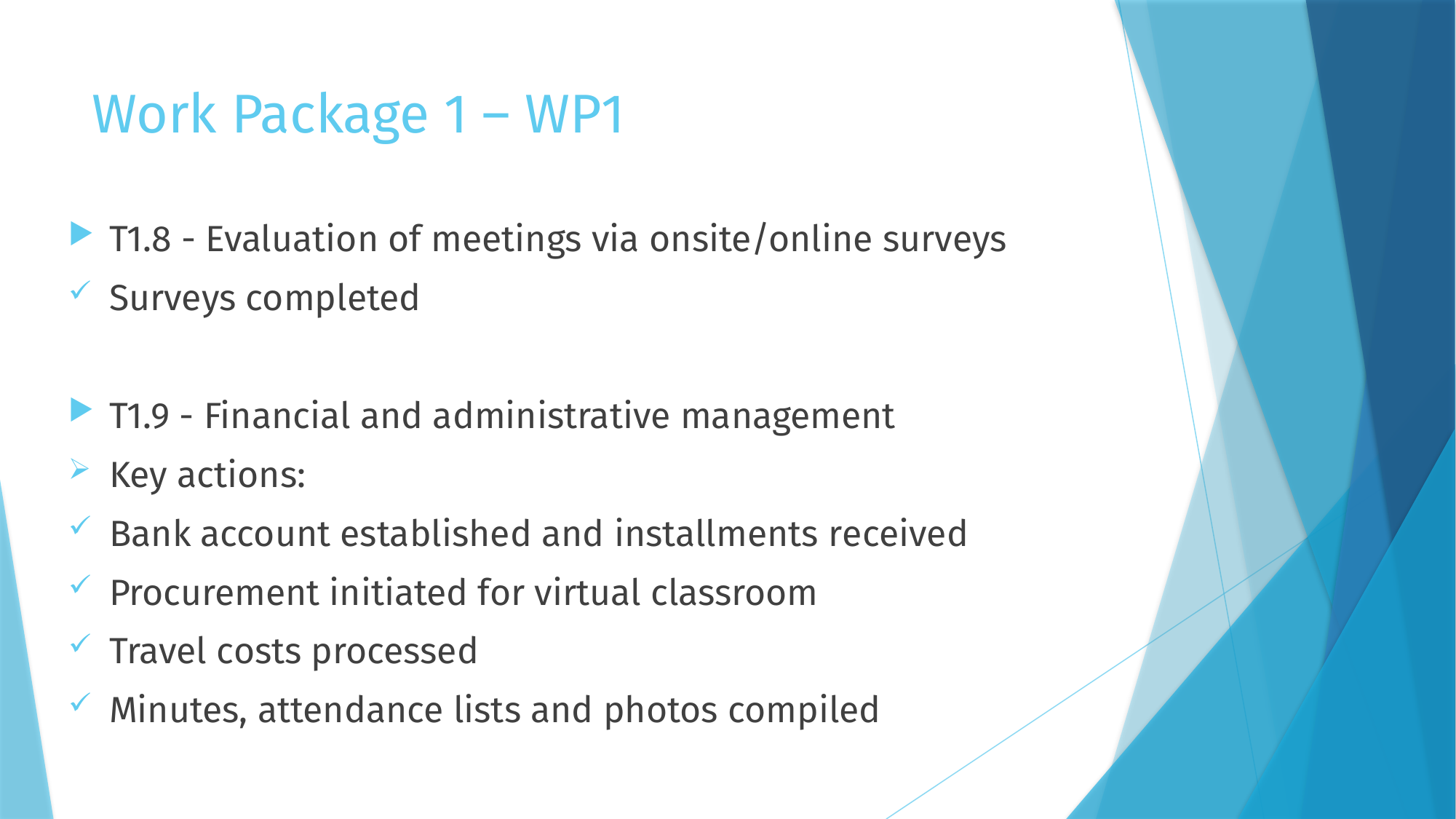

# Work Package 1 – WP1
T1.8 - Evaluation of meetings via onsite/online surveys
Surveys completed

T1.9 - Financial and administrative management
Key actions:
Bank account established and installments received
Procurement initiated for virtual classroom
Travel costs processed
Minutes, attendance lists and photos compiled